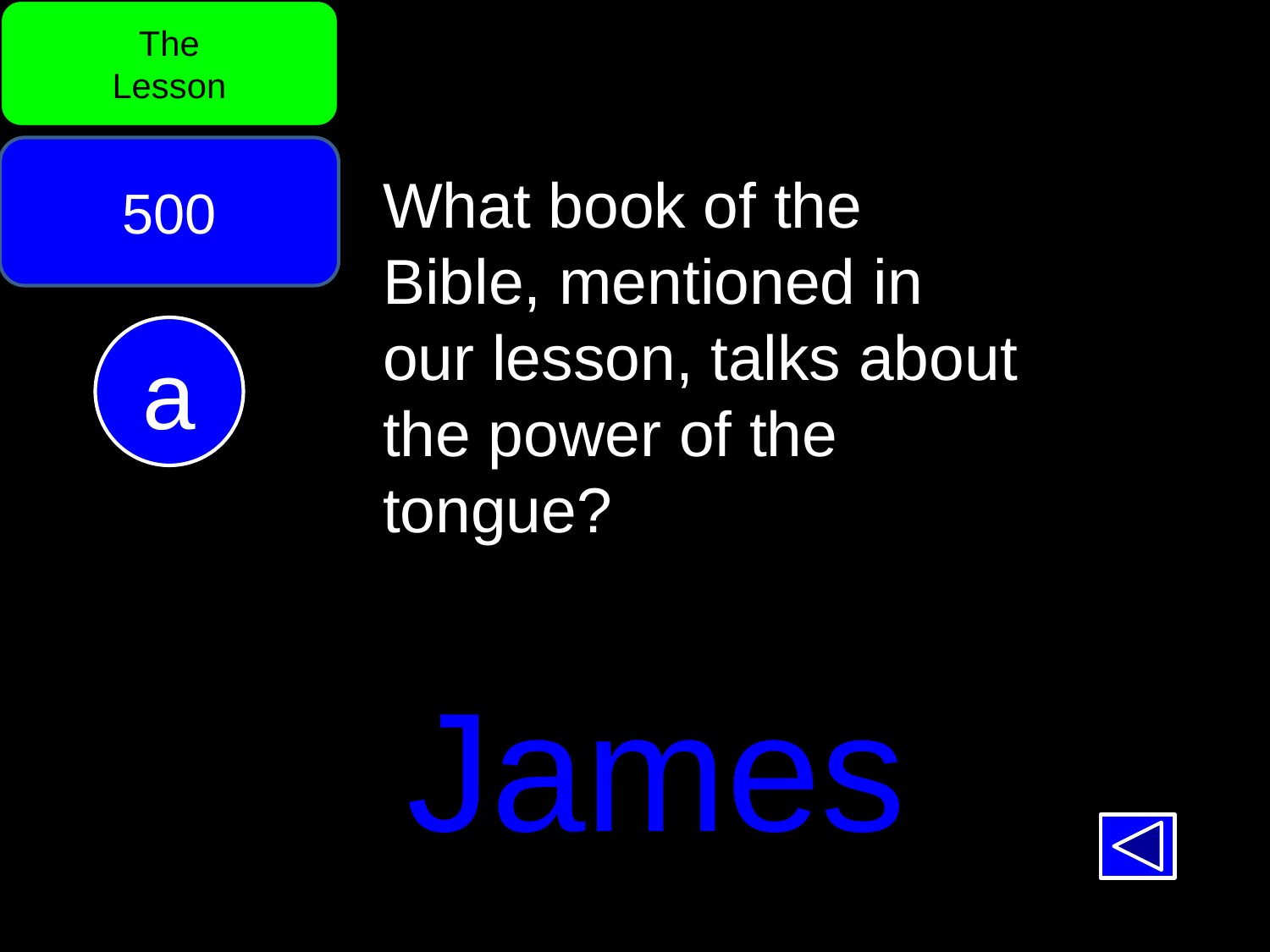

The
Lesson
500
What book of the
Bible, mentioned in
our lesson, talks about
the power of the
tongue?
a
James